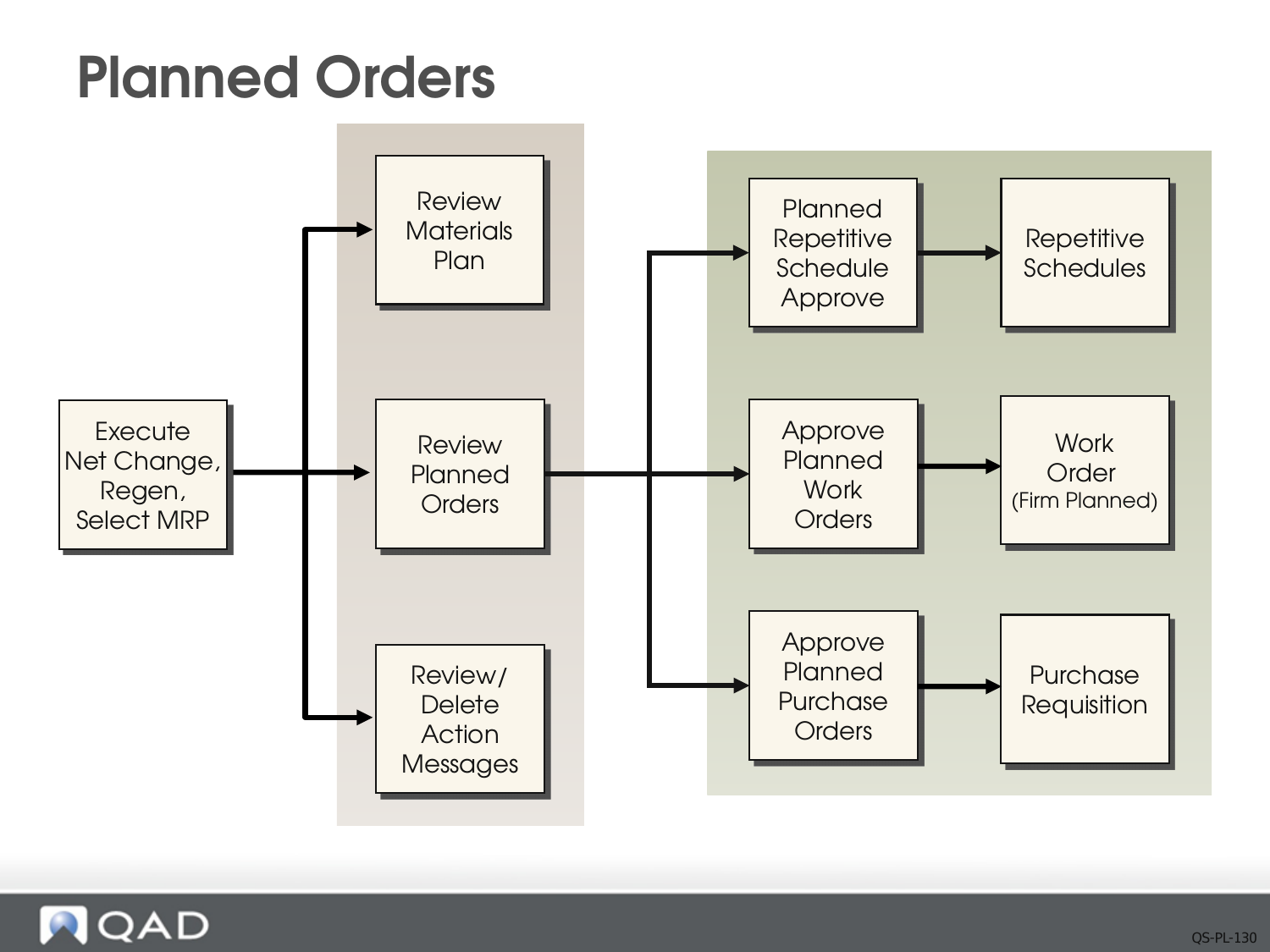

# Planned Orders

Review
Materials
Plan
Planned
Repetitive
Schedule
Approve
Repetitive
Schedules

Work
Order
(Firm Planned)
Review
Planned
Orders
Approve
Planned
Work
Orders
Execute
Net Change,
Regen,
Select MRP

Approve
Planned
Purchase
Orders
Purchase
Requisition
Review/
Delete
Action
Messages

QS-PL-130